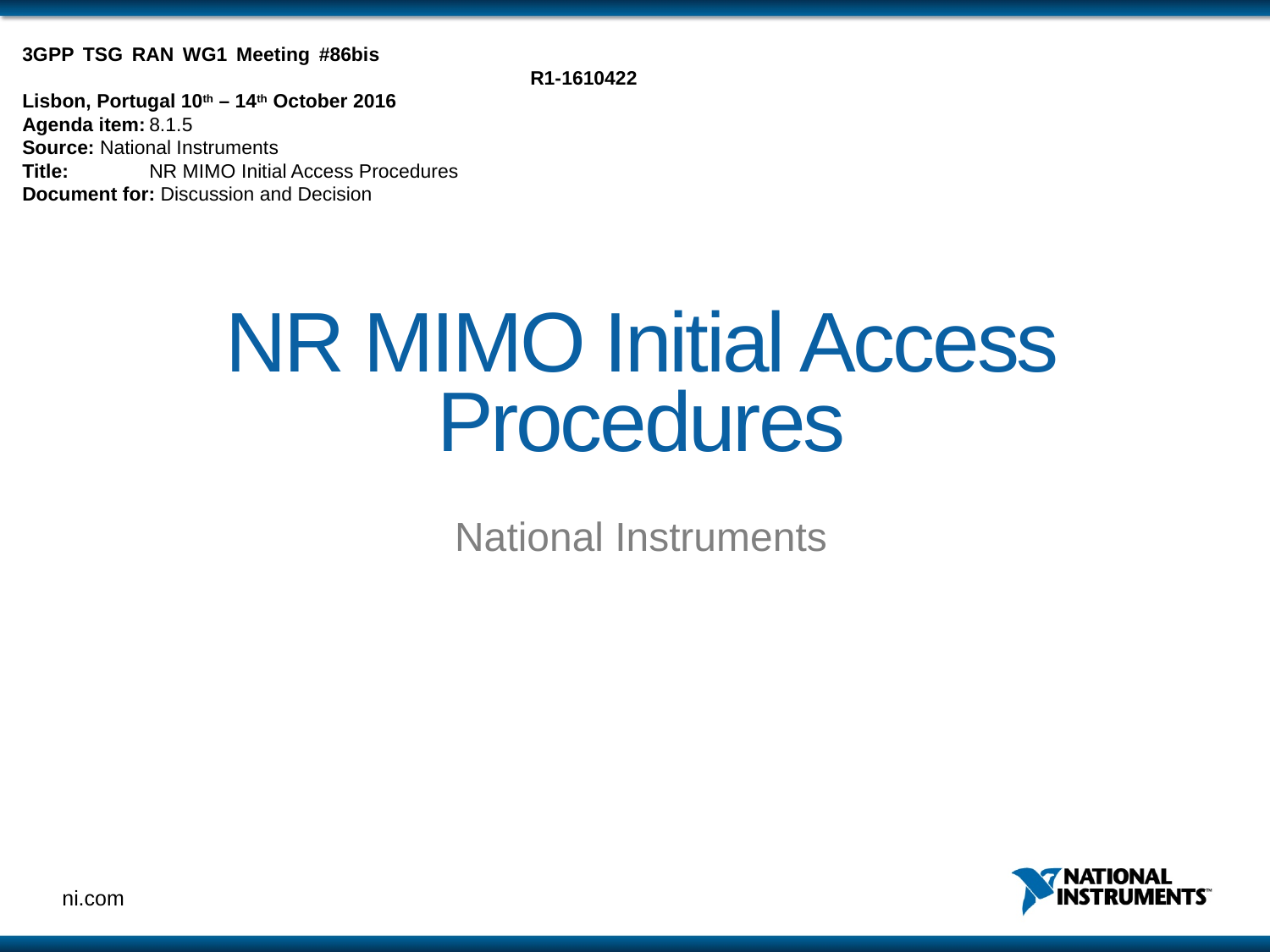

3GPP TSG RAN WG1 Meeting #86bis	        		             							 	R1-1610422
Lisbon, Portugal 10th – 14th October 2016
Agenda item:	8.1.5
Source: National Instruments
Title: 	NR MIMO Initial Access Procedures
Document for: Discussion and Decision
# NR MIMO Initial Access Procedures
National Instruments